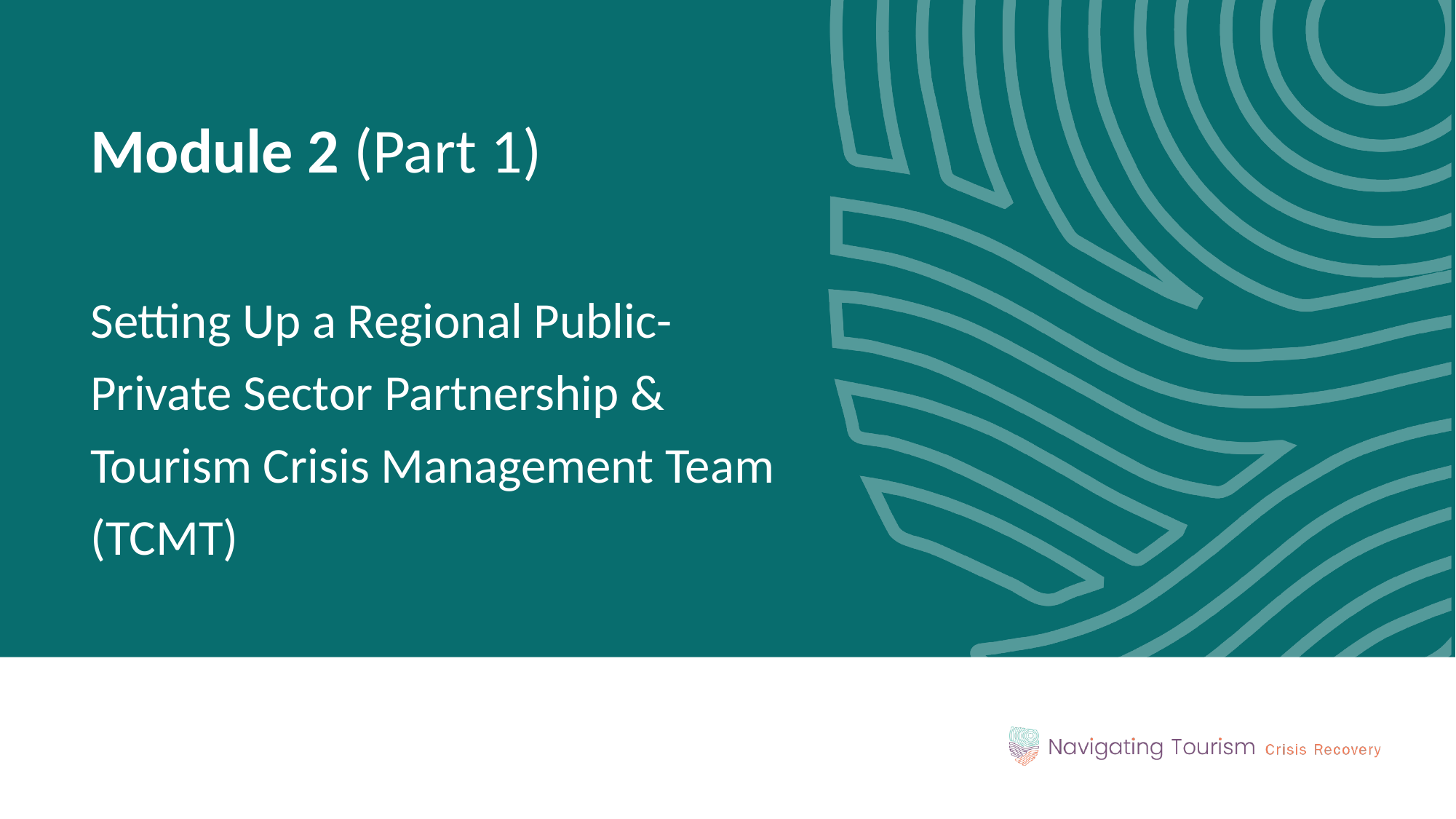

Module 2 (Part 1)

Setting Up a Regional Public-Private Sector Partnership & Tourism Crisis Management Team (TCMT)